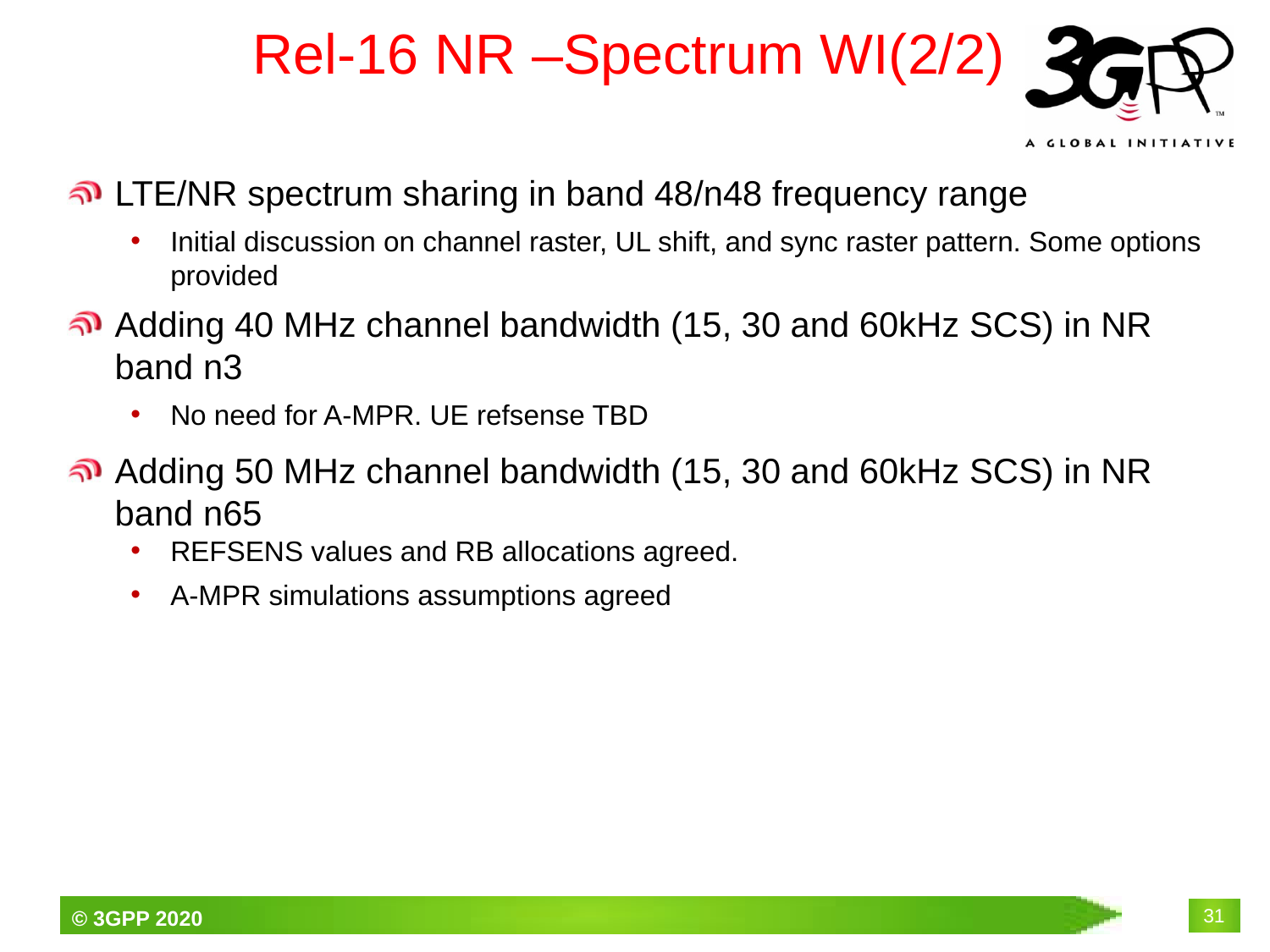

# Rel-16 NR –Spectrum WI(2/2)
LTE/NR spectrum sharing in band 48/n48 frequency range
Initial discussion on channel raster, UL shift, and sync raster pattern. Some options provided
Adding 40 MHz channel bandwidth (15, 30 and 60kHz SCS) in NR band n3
No need for A-MPR. UE refsense TBD
Adding 50 MHz channel bandwidth (15, 30 and 60kHz SCS) in NR band n65
REFSENS values and RB allocations agreed.
A-MPR simulations assumptions agreed

31